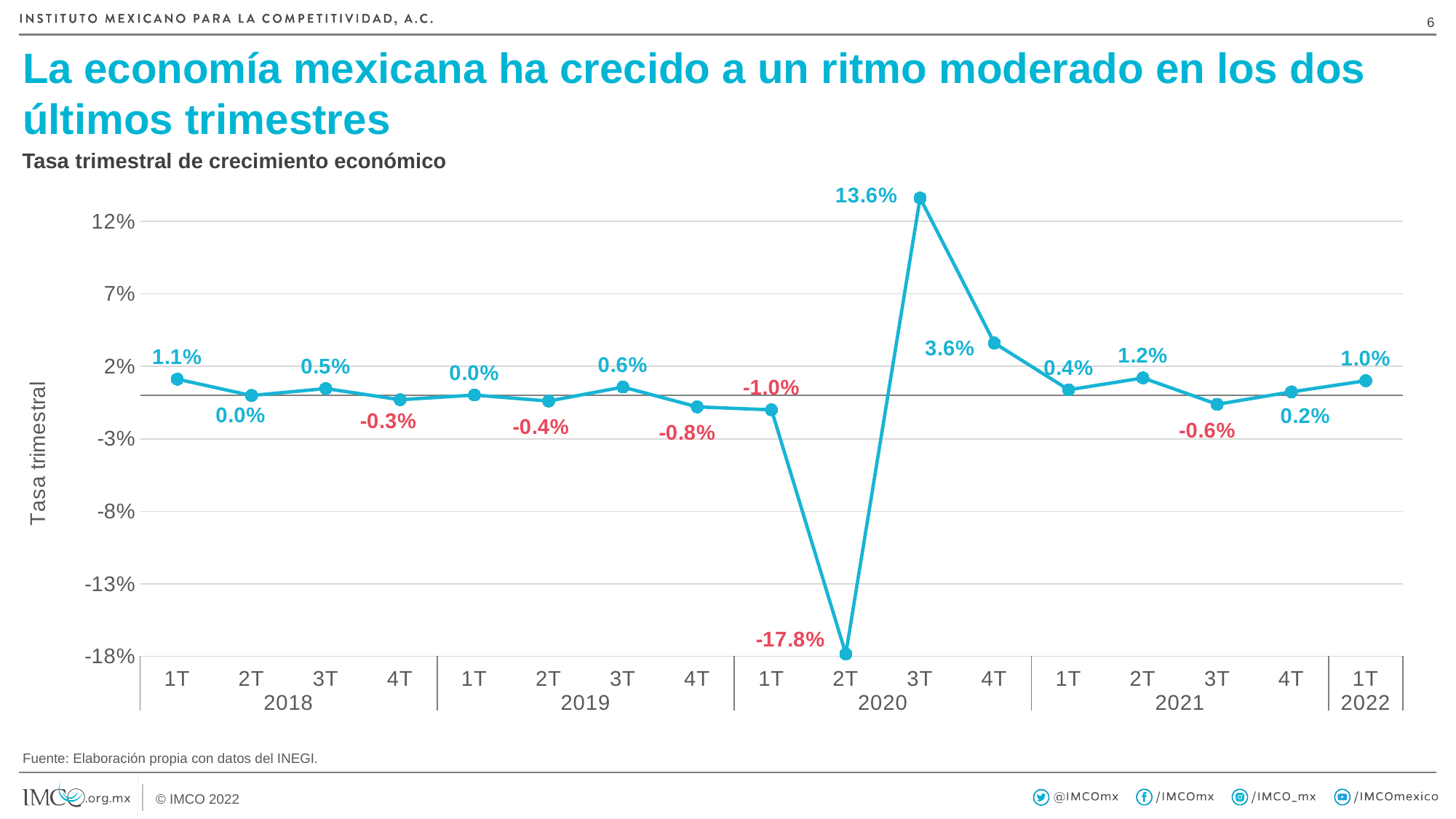

6
# La economía mexicana ha crecido a un ritmo moderado en los dos últimos trimestres
Tasa trimestral de crecimiento económico

### Chart

| Category | Tasa trimestral |
|---|---|
| 1T | 0.011161967405390001 |
| 2T | -0.00011702203003 |
| 3T | 0.00467126462049 |
| 4T | -0.0030347707306600004 |
| 1T | 0.00020687819512 |
| 2T | -0.003924042245170001 |
| 3T | 0.00572963967202 |
| 4T | -0.00795540731126 |
| 1T | -0.00999202178716 |
| 2T | -0.17839348920634 |
| 3T | 0.13615062937597 |
| 4T | 0.03608285373408 |
| 1T | 0.00380529851898 |
| 2T | 0.01200453888787 |
| 3T | -0.006188237166329999 |
| 4T | 0.00241351299226 |
| 1T | 0.01008903289896 |
Fuente: Elaboración propia con datos del INEGI.